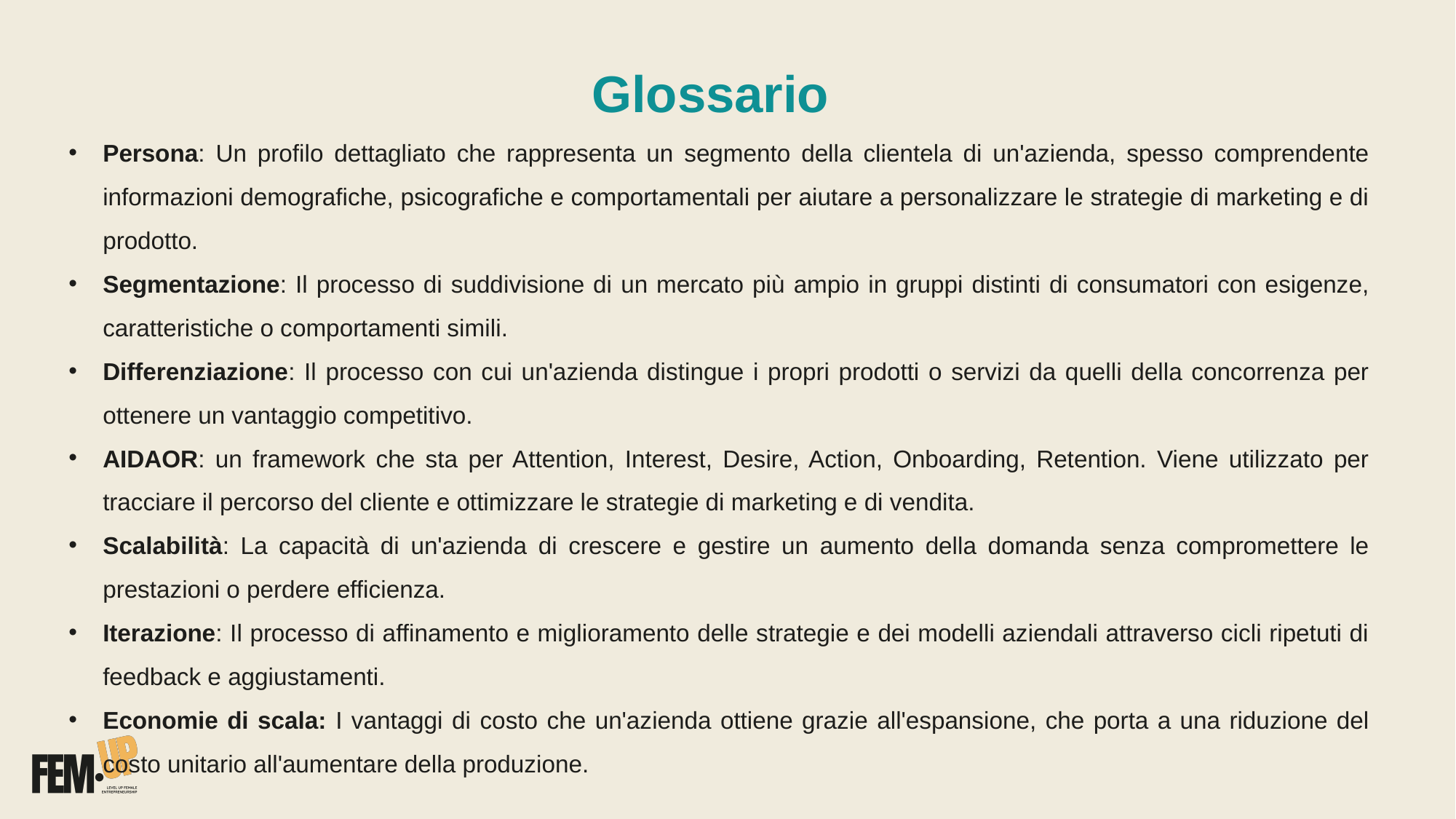

Glossario
Persona: Un profilo dettagliato che rappresenta un segmento della clientela di un'azienda, spesso comprendente informazioni demografiche, psicografiche e comportamentali per aiutare a personalizzare le strategie di marketing e di prodotto.
Segmentazione: Il processo di suddivisione di un mercato più ampio in gruppi distinti di consumatori con esigenze, caratteristiche o comportamenti simili.
Differenziazione: Il processo con cui un'azienda distingue i propri prodotti o servizi da quelli della concorrenza per ottenere un vantaggio competitivo.
AIDAOR: un framework che sta per Attention, Interest, Desire, Action, Onboarding, Retention. Viene utilizzato per tracciare il percorso del cliente e ottimizzare le strategie di marketing e di vendita.
Scalabilità: La capacità di un'azienda di crescere e gestire un aumento della domanda senza compromettere le prestazioni o perdere efficienza.
Iterazione: Il processo di affinamento e miglioramento delle strategie e dei modelli aziendali attraverso cicli ripetuti di feedback e aggiustamenti.
Economie di scala: I vantaggi di costo che un'azienda ottiene grazie all'espansione, che porta a una riduzione del costo unitario all'aumentare della produzione.